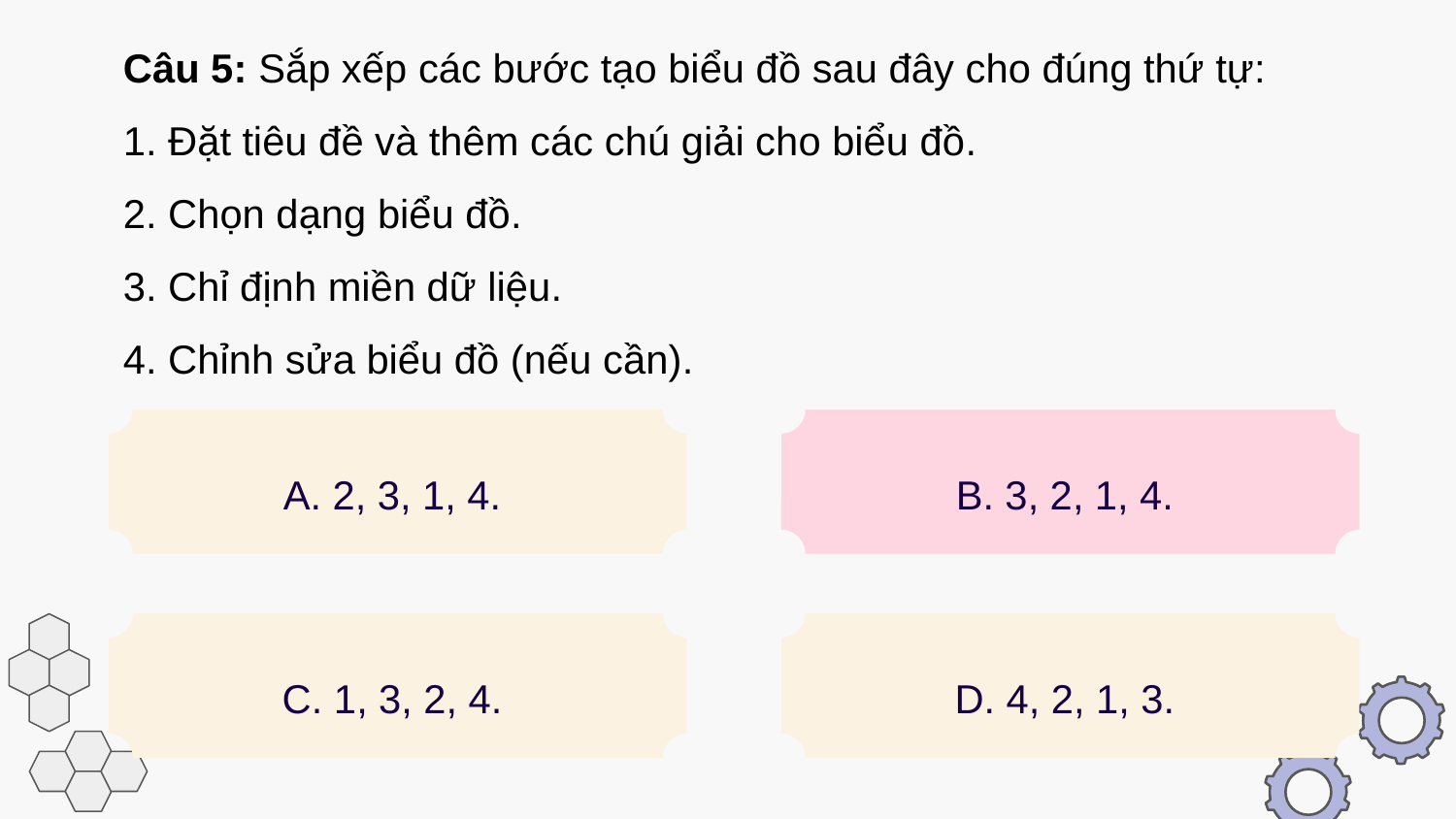

Câu 5: Sắp xếp các bước tạo biểu đồ sau đây cho đúng thứ tự:
1. Đặt tiêu đề và thêm các chú giải cho biểu đồ.
2. Chọn dạng biểu đồ.
3. Chỉ định miền dữ liệu.
4. Chỉnh sửa biểu đồ (nếu cần).

B. 3, 2, 1, 4.
B. 3, 2, 1, 4.
A. 2, 3, 1, 4.
D. 4, 2, 1, 3.
C. 1, 3, 2, 4.